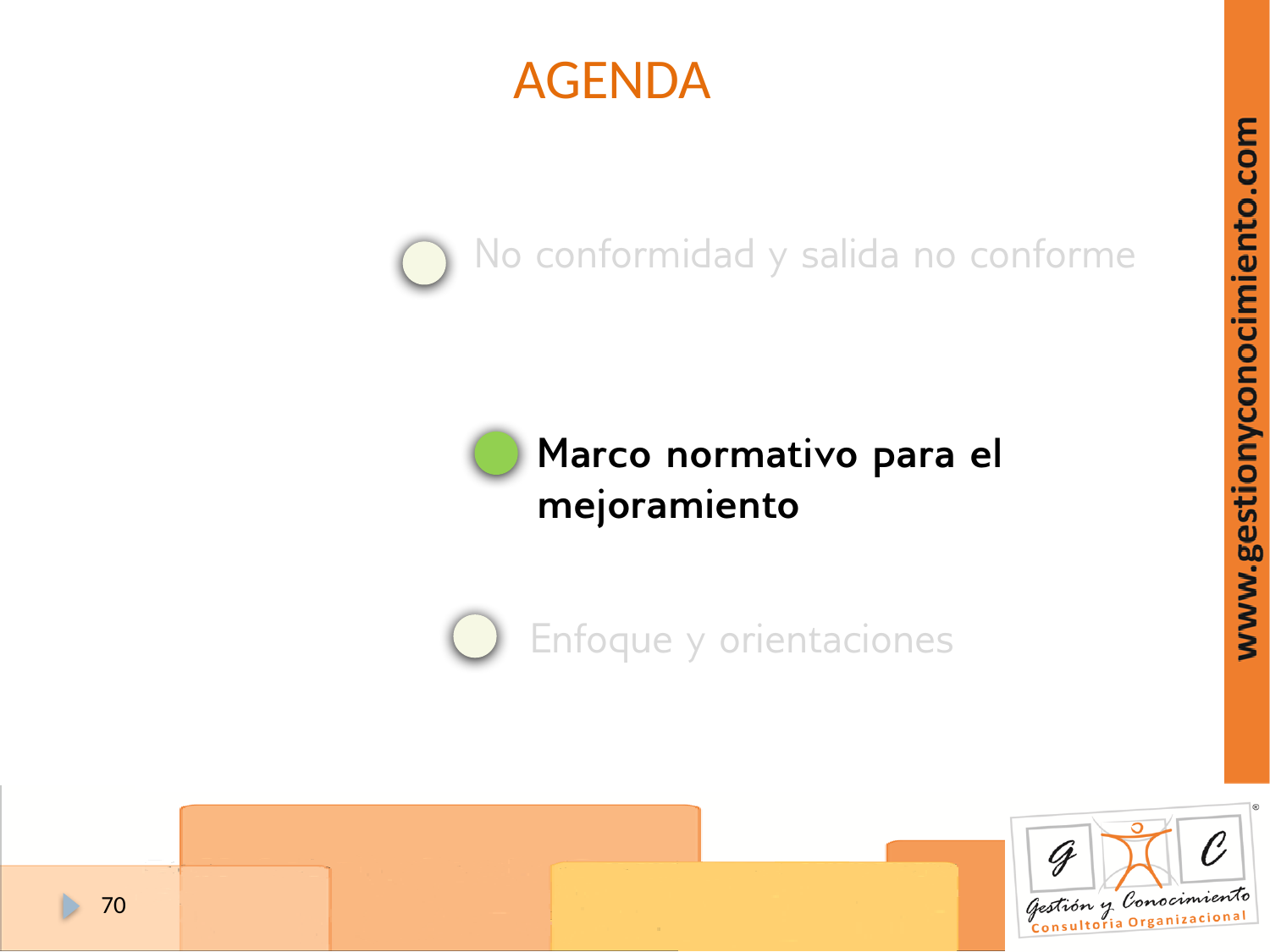

AGENDA
No conformidad y salida no conforme

Marco normativo para el mejoramiento

Enfoque y orientaciones

70